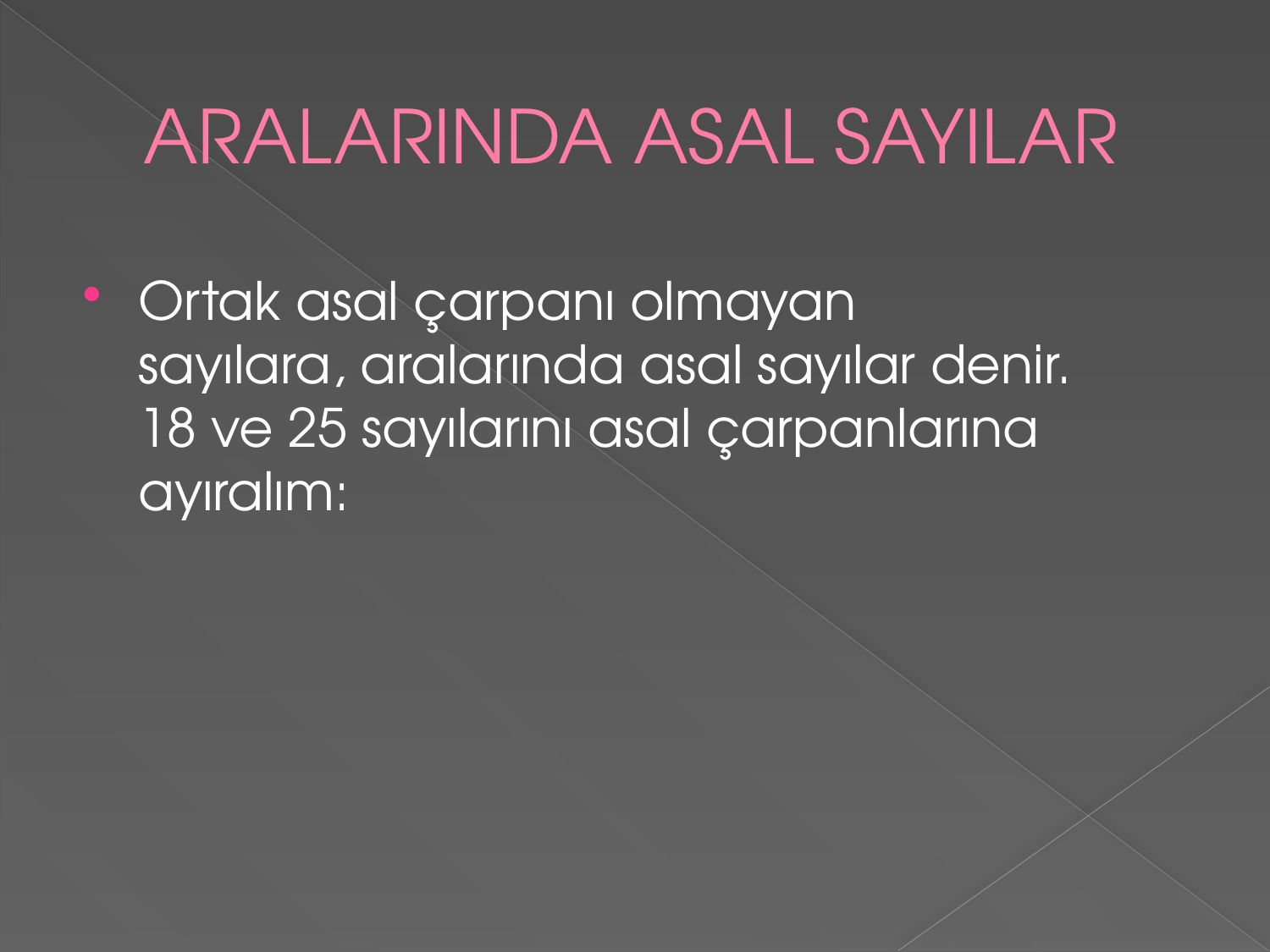

# ARALARINDA ASAL SAYILAR
Ortak asal çarpanı olmayan sayılara, aralarında asal sayılar denir.
18 ve 25 sayılarını asal çarpanlarına ayıralım: